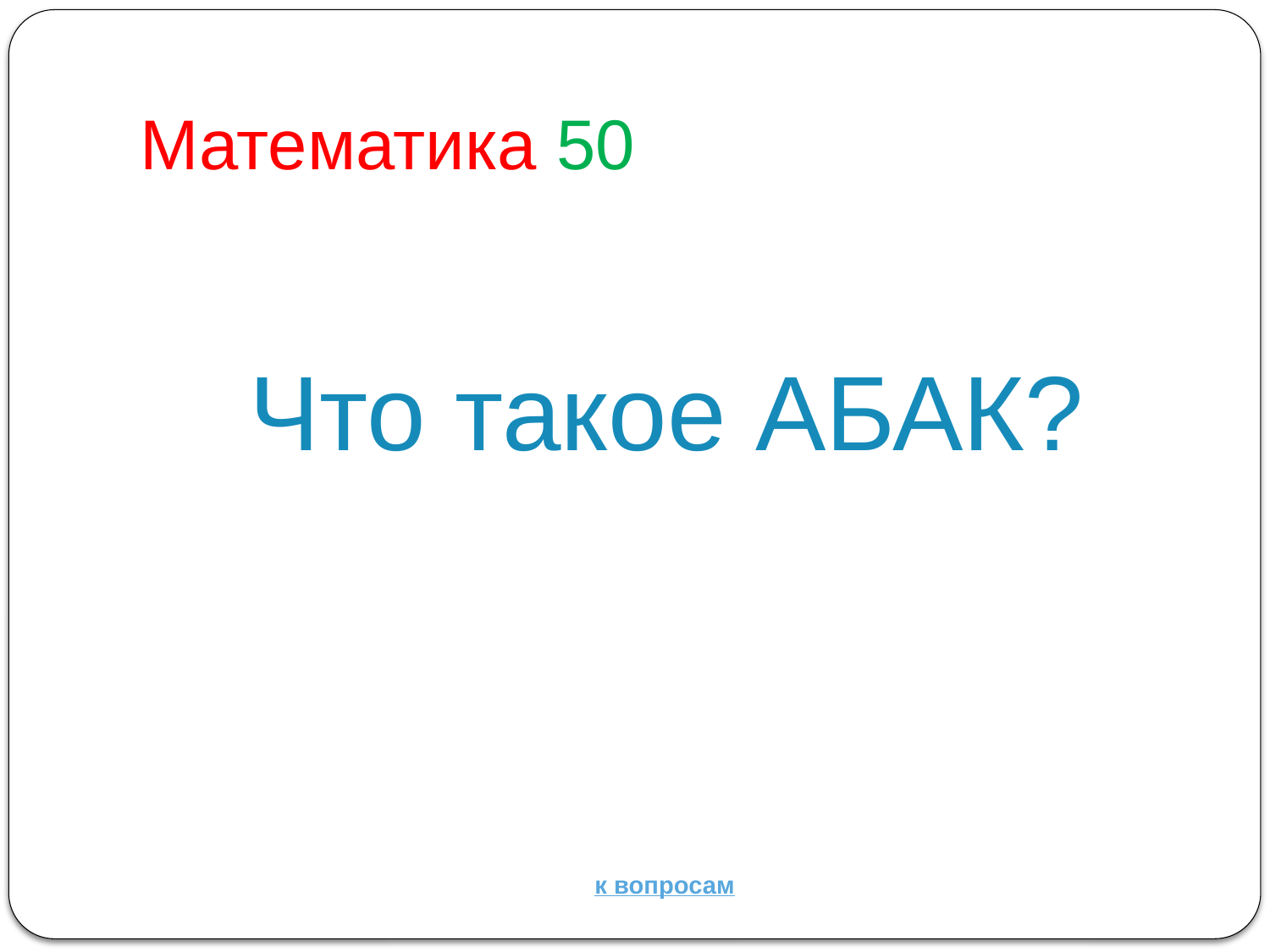

# Математика 50

Что такое АБАК?
к вопросам